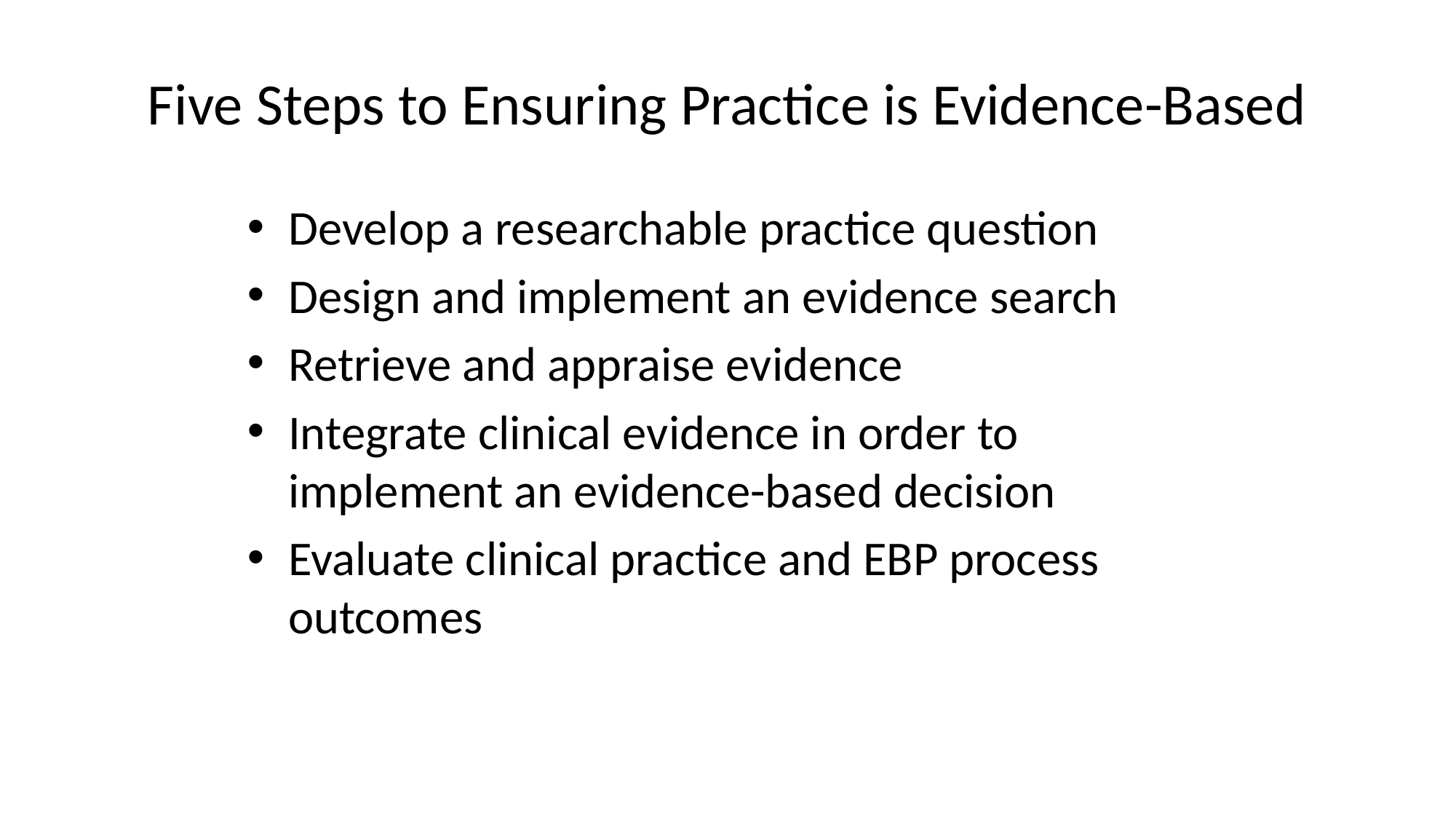

# Five Steps to Ensuring Practice is Evidence-Based
Develop a researchable practice question
Design and implement an evidence search
Retrieve and appraise evidence
Integrate clinical evidence in order to implement an evidence-based decision
Evaluate clinical practice and EBP process outcomes